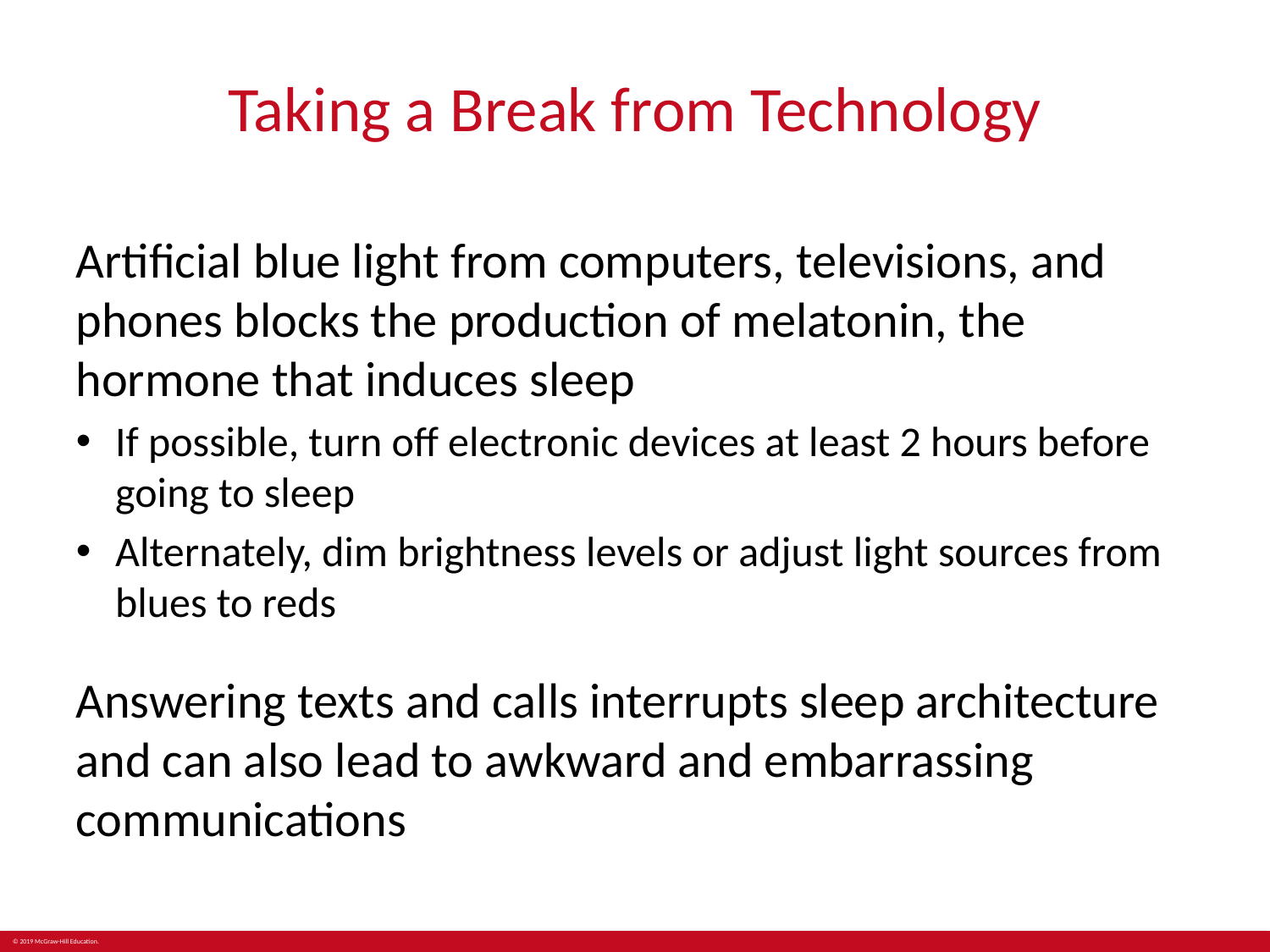

# Taking a Break from Technology
Artificial blue light from computers, televisions, and phones blocks the production of melatonin, the hormone that induces sleep
If possible, turn off electronic devices at least 2 hours before going to sleep
Alternately, dim brightness levels or adjust light sources from blues to reds
Answering texts and calls interrupts sleep architecture and can also lead to awkward and embarrassing communications